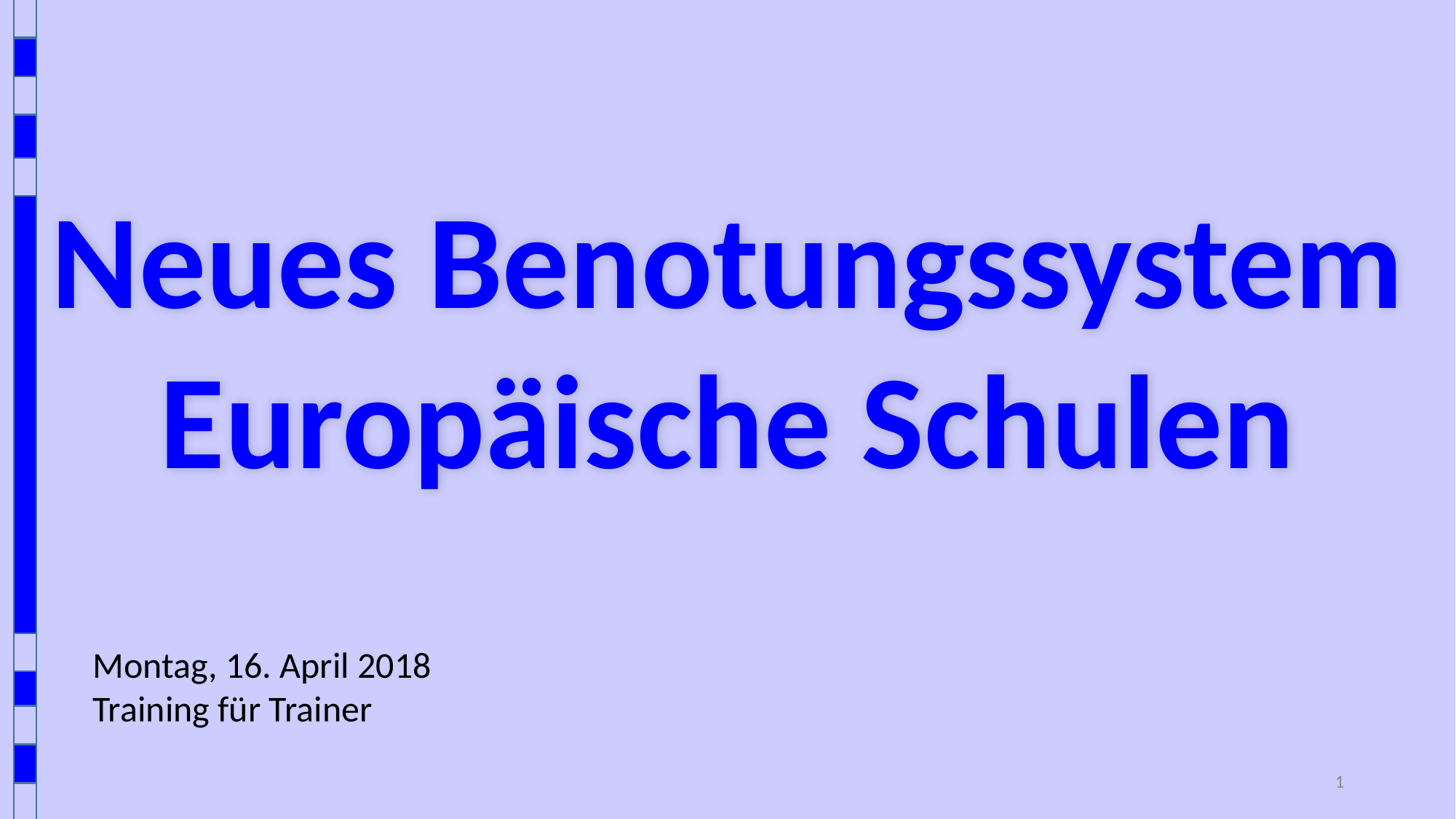

Neues Benotungssystem
Europäische Schulen

Montag, 16. April 2018
Training für Trainer

1